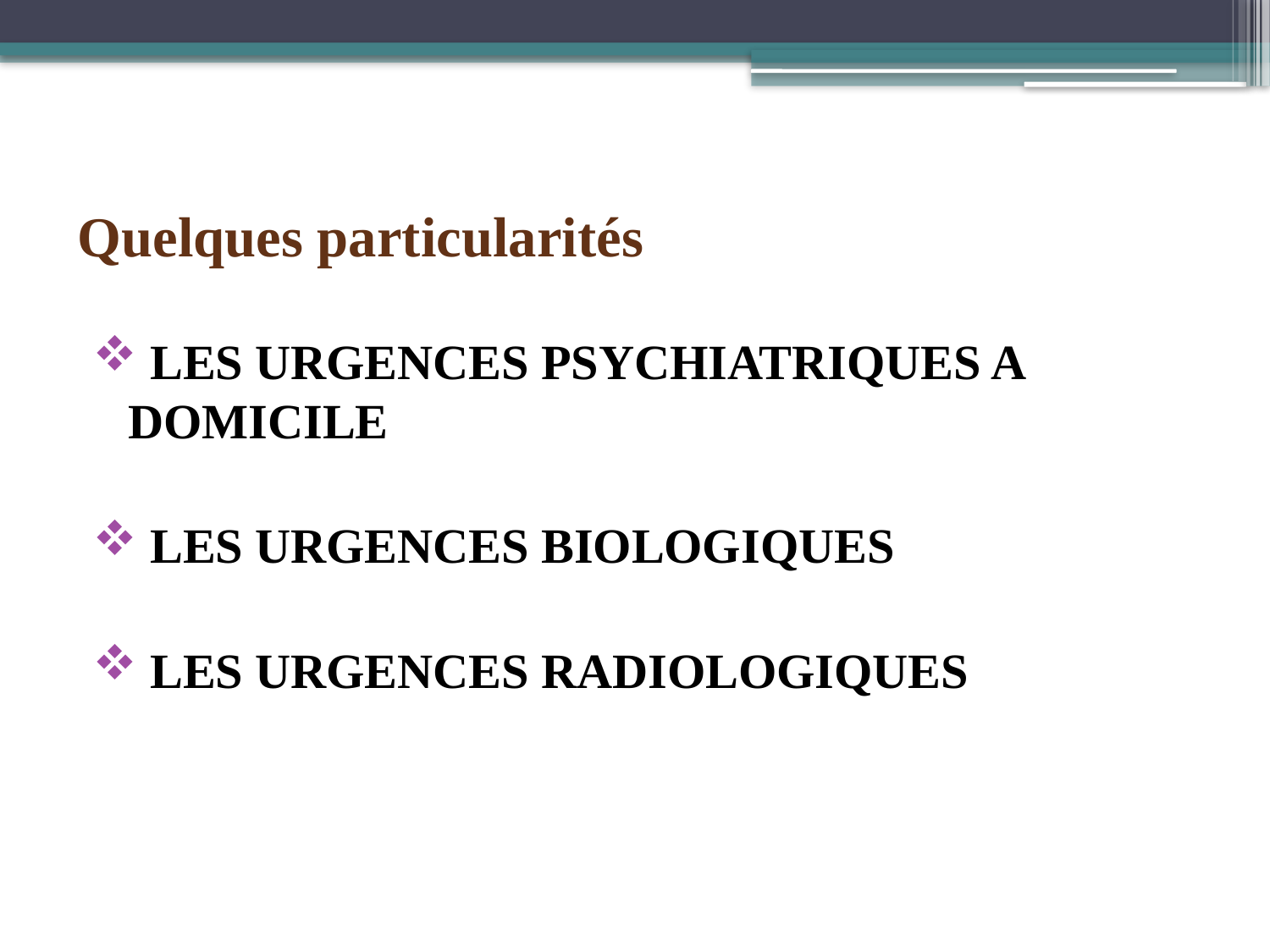

# Quelques particularités
 LES URGENCES PSYCHIATRIQUES A DOMICILE

 LES URGENCES BIOLOGIQUES

 LES URGENCES RADIOLOGIQUES